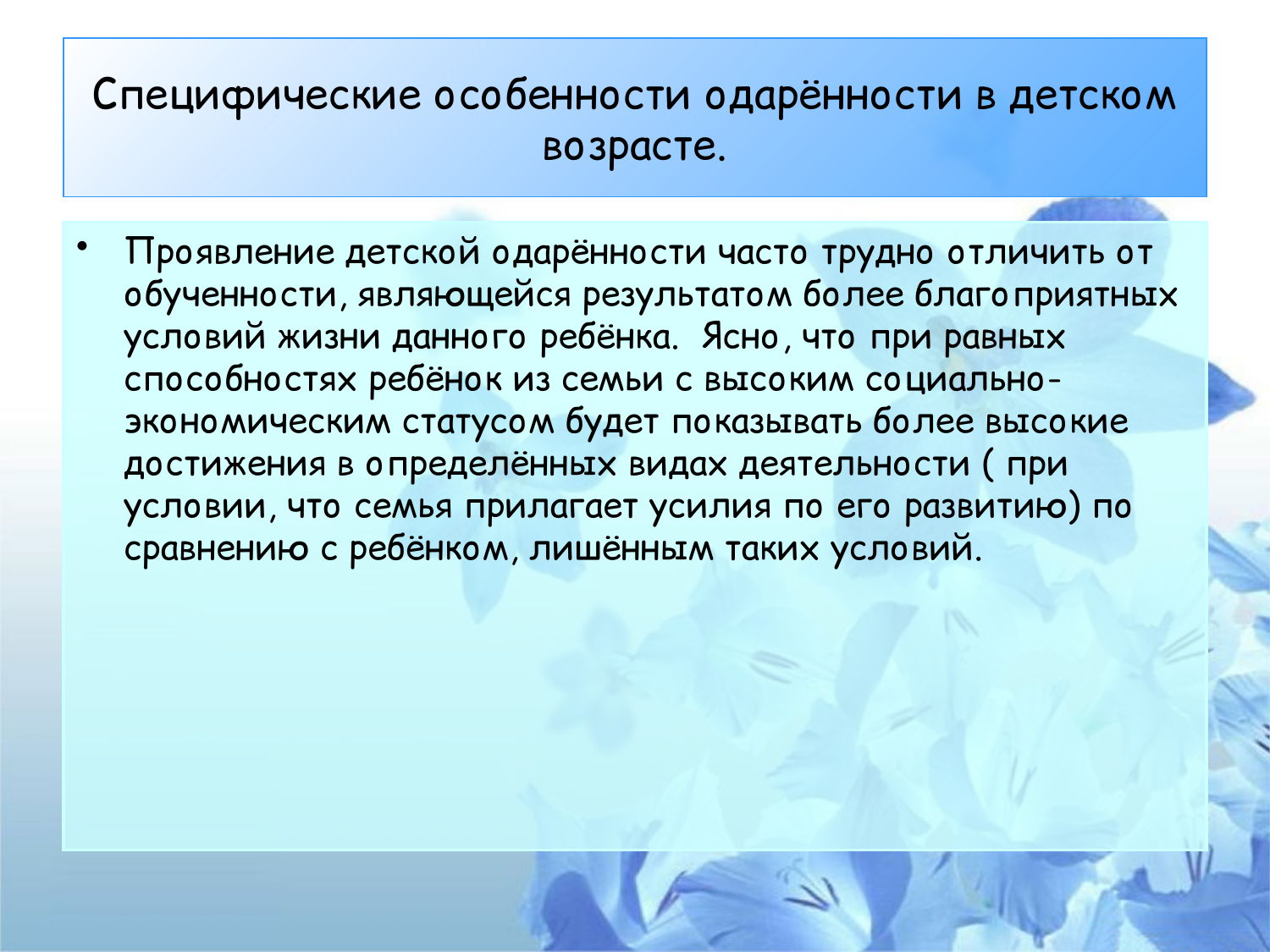

# Специфические особенности одарённости в детском возрасте.
Проявление детской одарённости часто трудно отличить от обученности, являющейся результатом более благоприятных условий жизни данного ребёнка.  Ясно, что при равных способностях ребёнок из семьи с высоким социально-экономическим статусом будет показывать более высокие достижения в определённых видах деятельности ( при условии, что семья прилагает усилия по его развитию) по сравнению с ребёнком, лишённым таких условий.